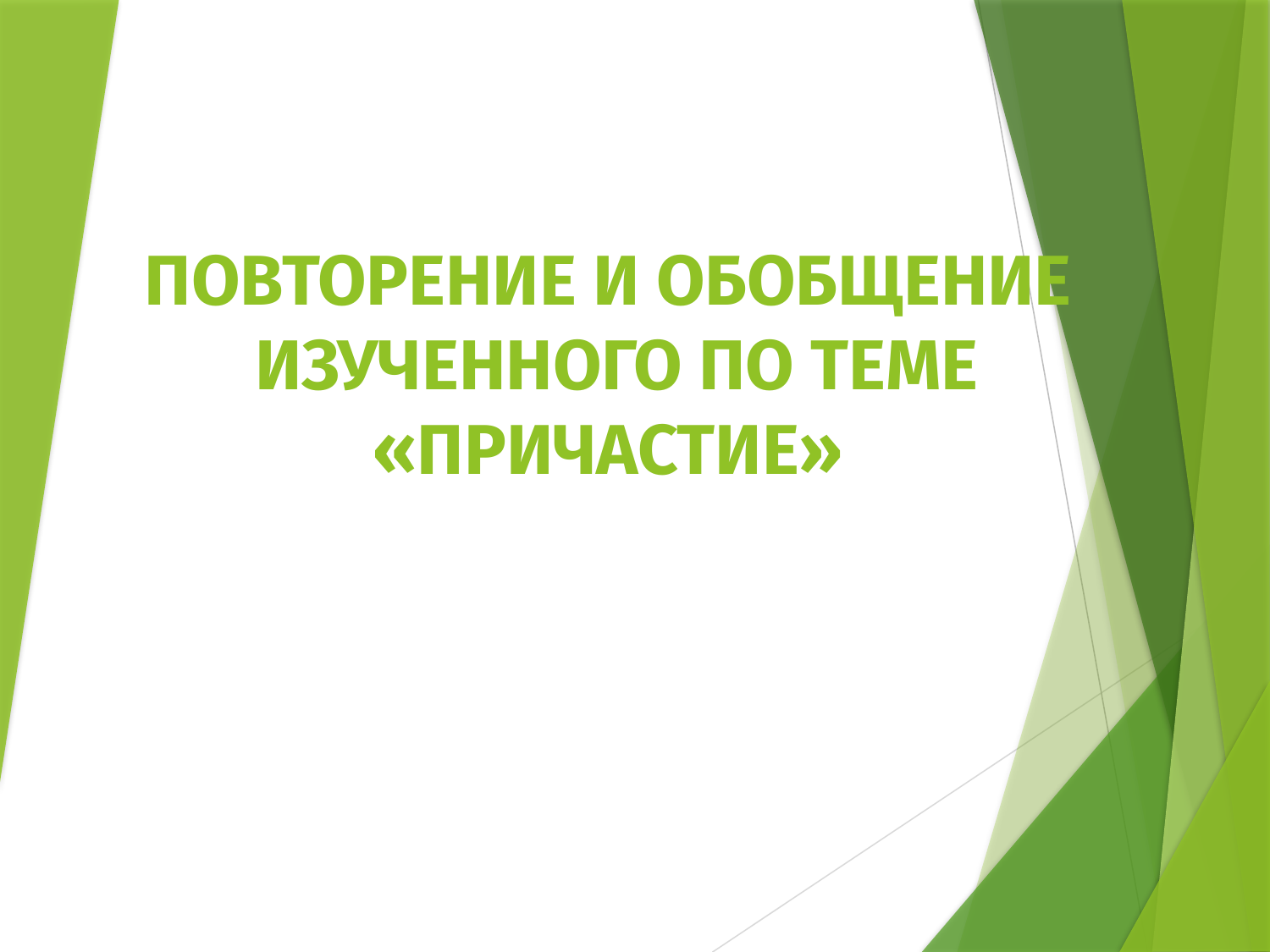

Повторение и обобщение
изученного по теме
«ПРИЧАСтие»